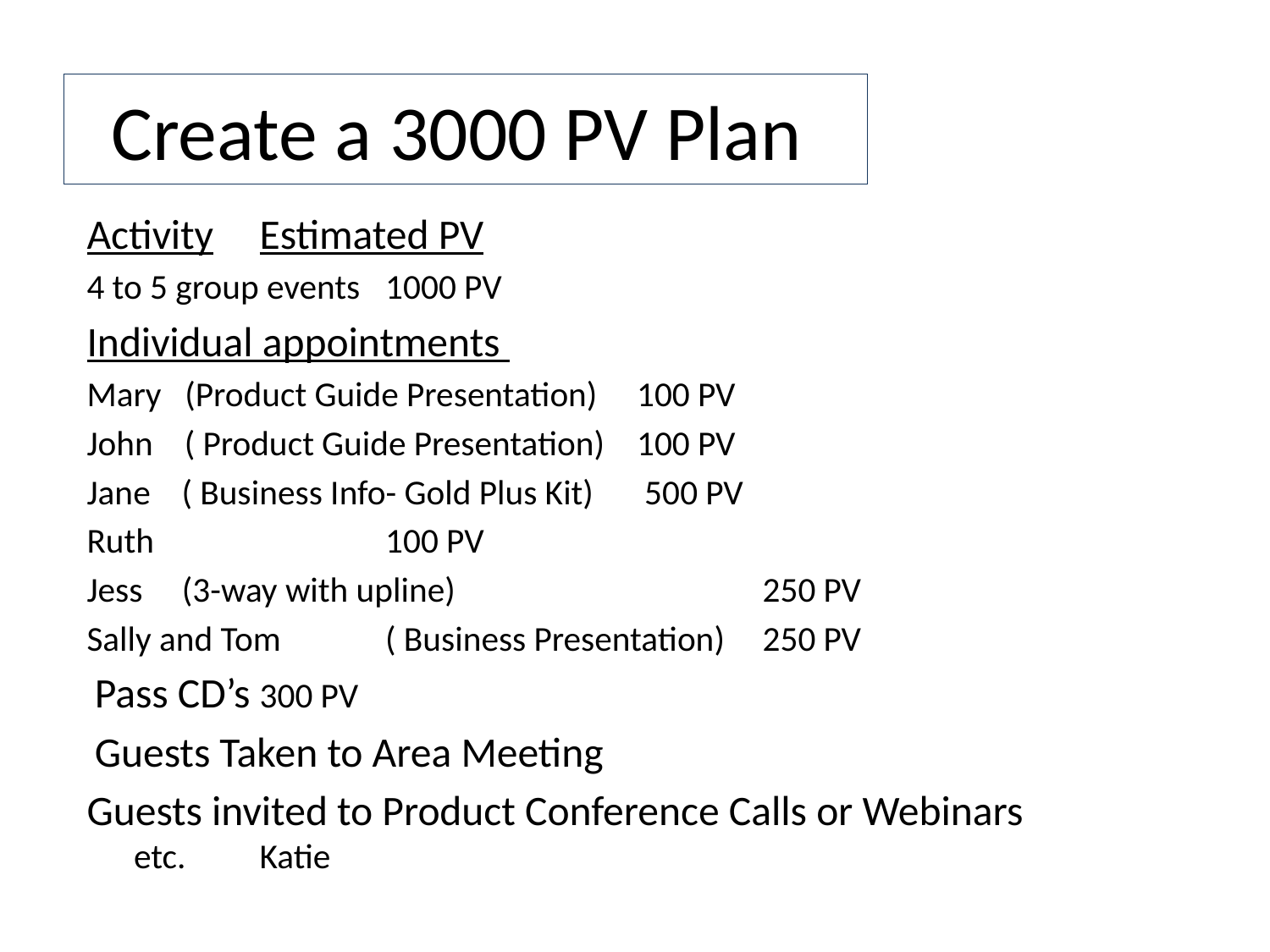

# Create a 3000 PV Plan
Activity 				Estimated PV
4 to 5 group events   				1000 PV
Individual appointments
Mary   (Product Guide Presentation)		100 PV
John    ( Product Guide Presentation)		100 PV
Jane    ( Business Info- Gold Plus Kit)		 500 PV
Ruth  					 	100 PV
Jess     (3-way with upline)		 	 	250 PV
Sally and Tom	( Business Presentation)		250 PV
 Pass CD’s					300 PV
 Guests Taken to Area Meeting
Guests invited to Product Conference Calls or Webinars  			etc.				Katie